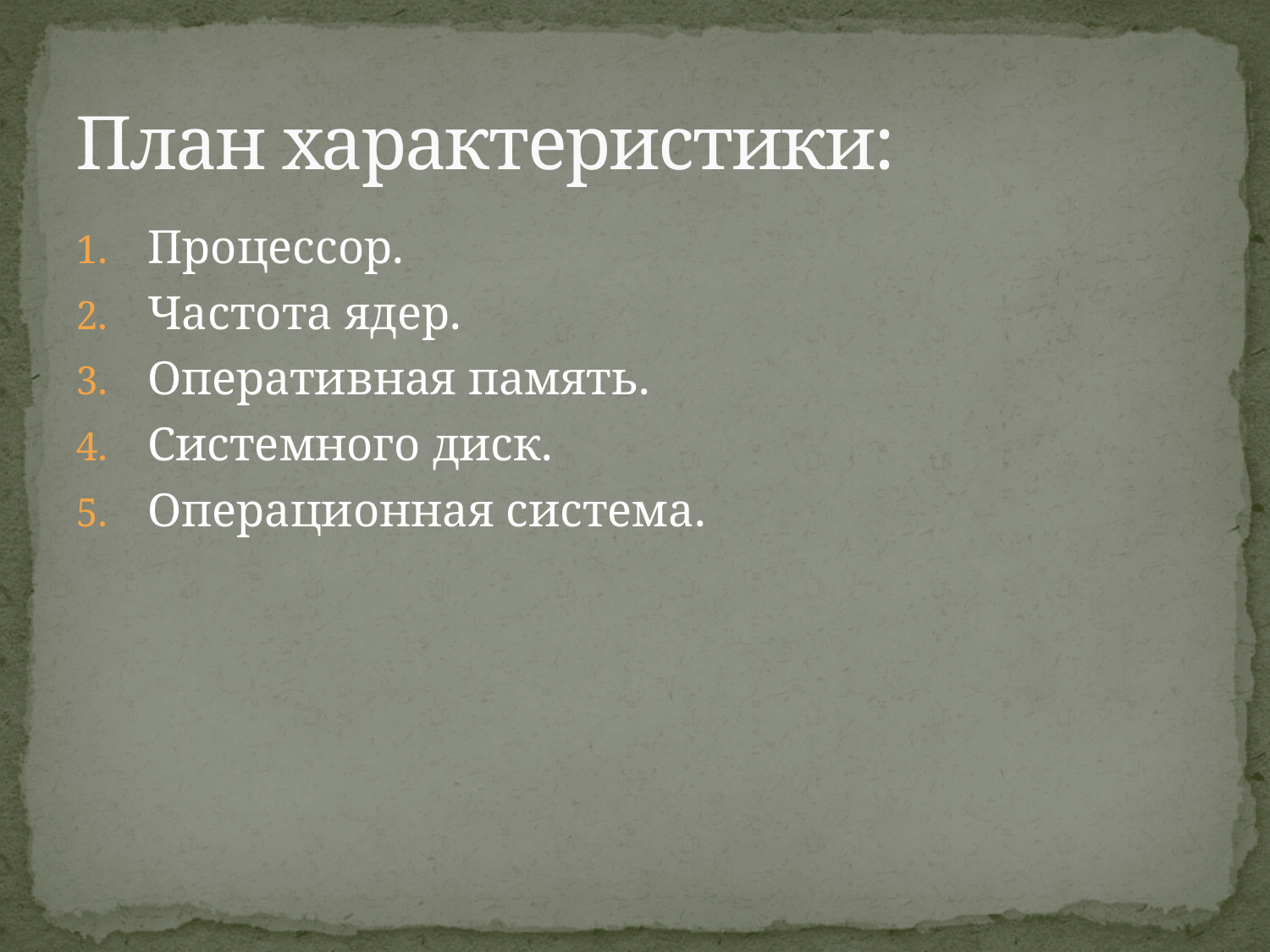

# План характеристики:
Процессор.
Частота ядер.
Оперативная память.
Системного диск.
Операционная система.